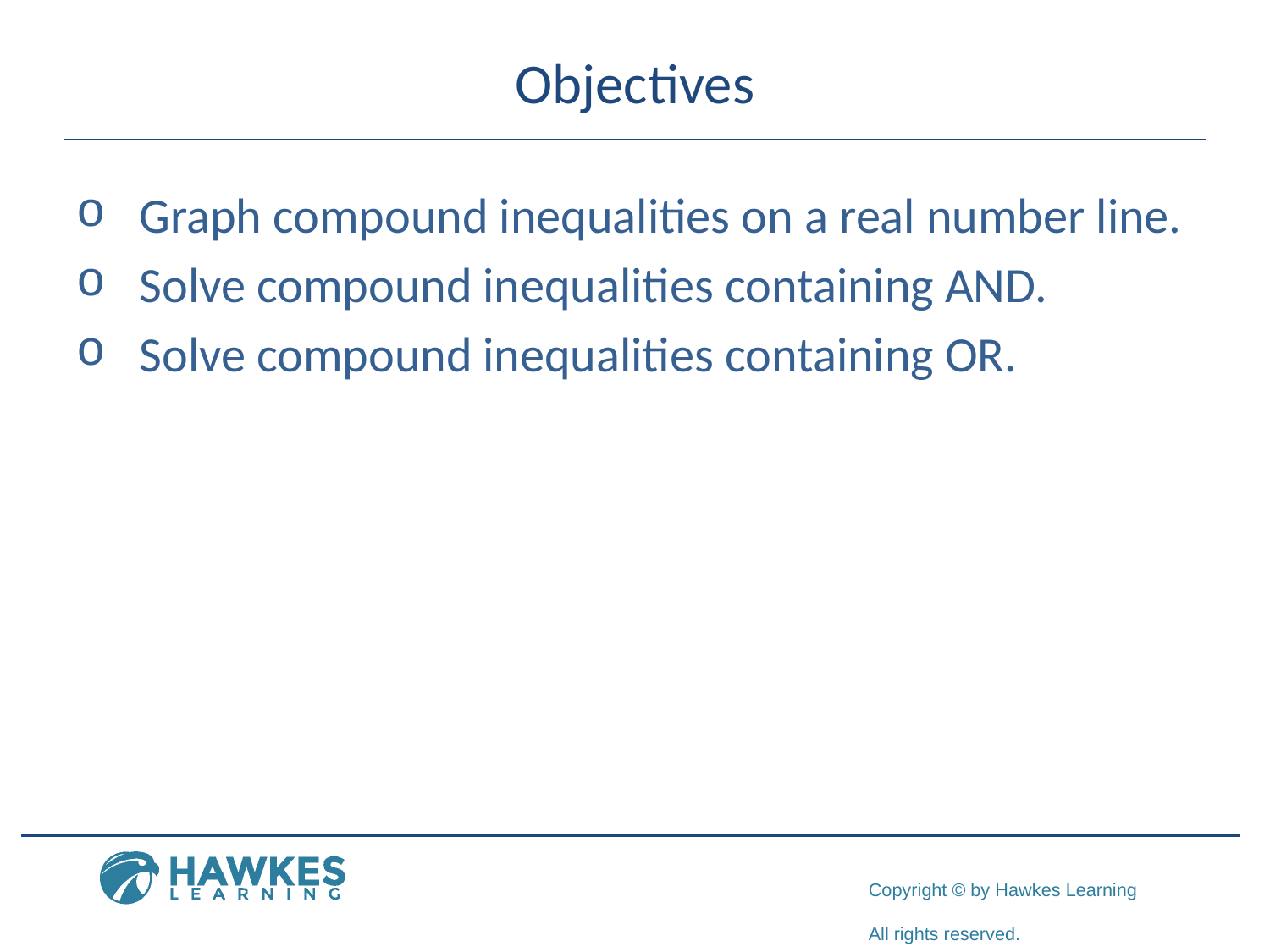

# Objectives
Graph compound inequalities on a real number line.
Solve compound inequalities containing AND.
Solve compound inequalities containing OR.